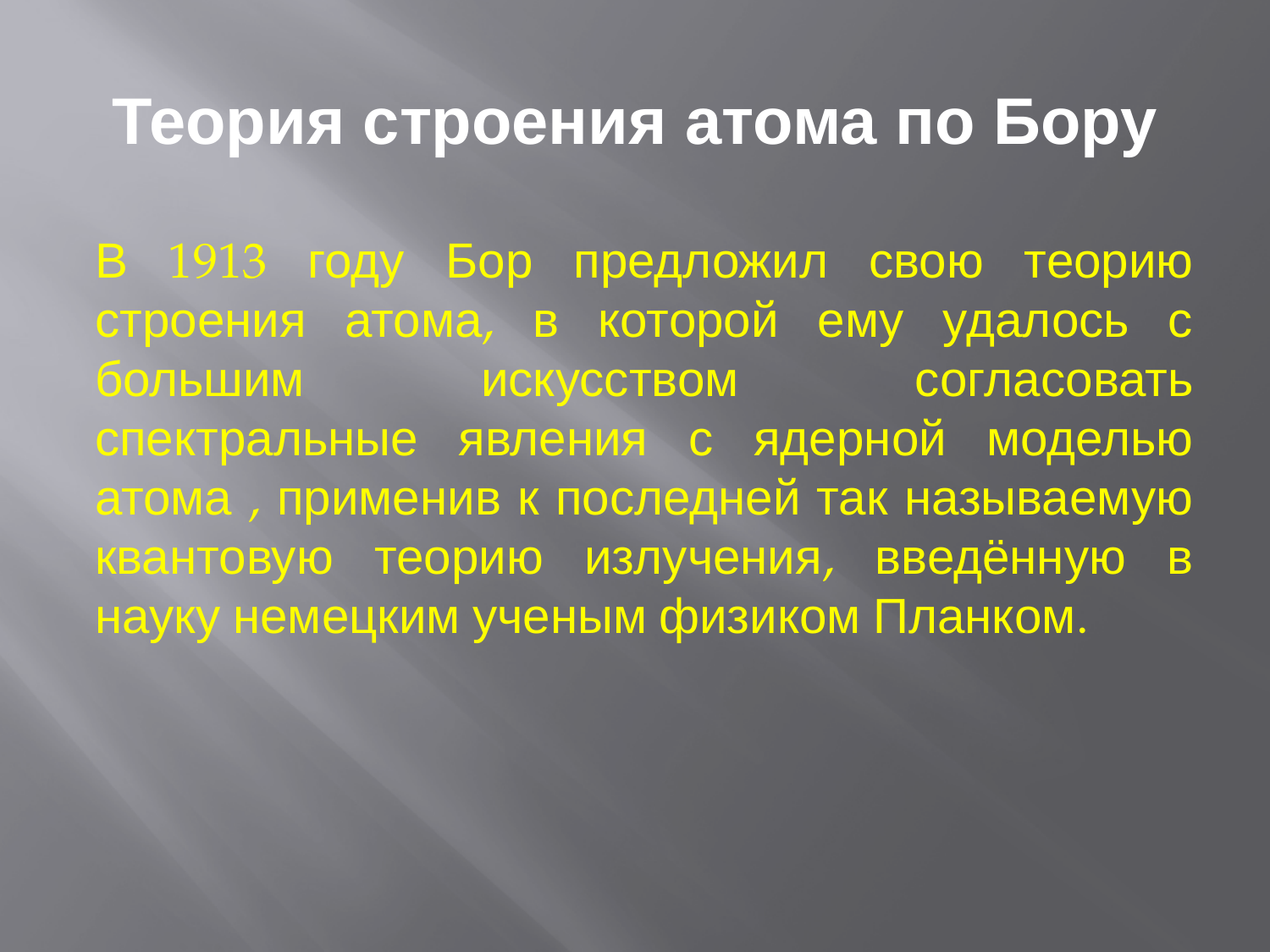

# Теория строения атома по Бору
В 1913 году Бор предложил свою теорию строения атома, в которой ему удалось с большим искусством согласовать спектральные явления с ядерной моделью атома , применив к последней так называемую квантовую теорию излучения, введённую в науку немецким ученым физиком Планком.